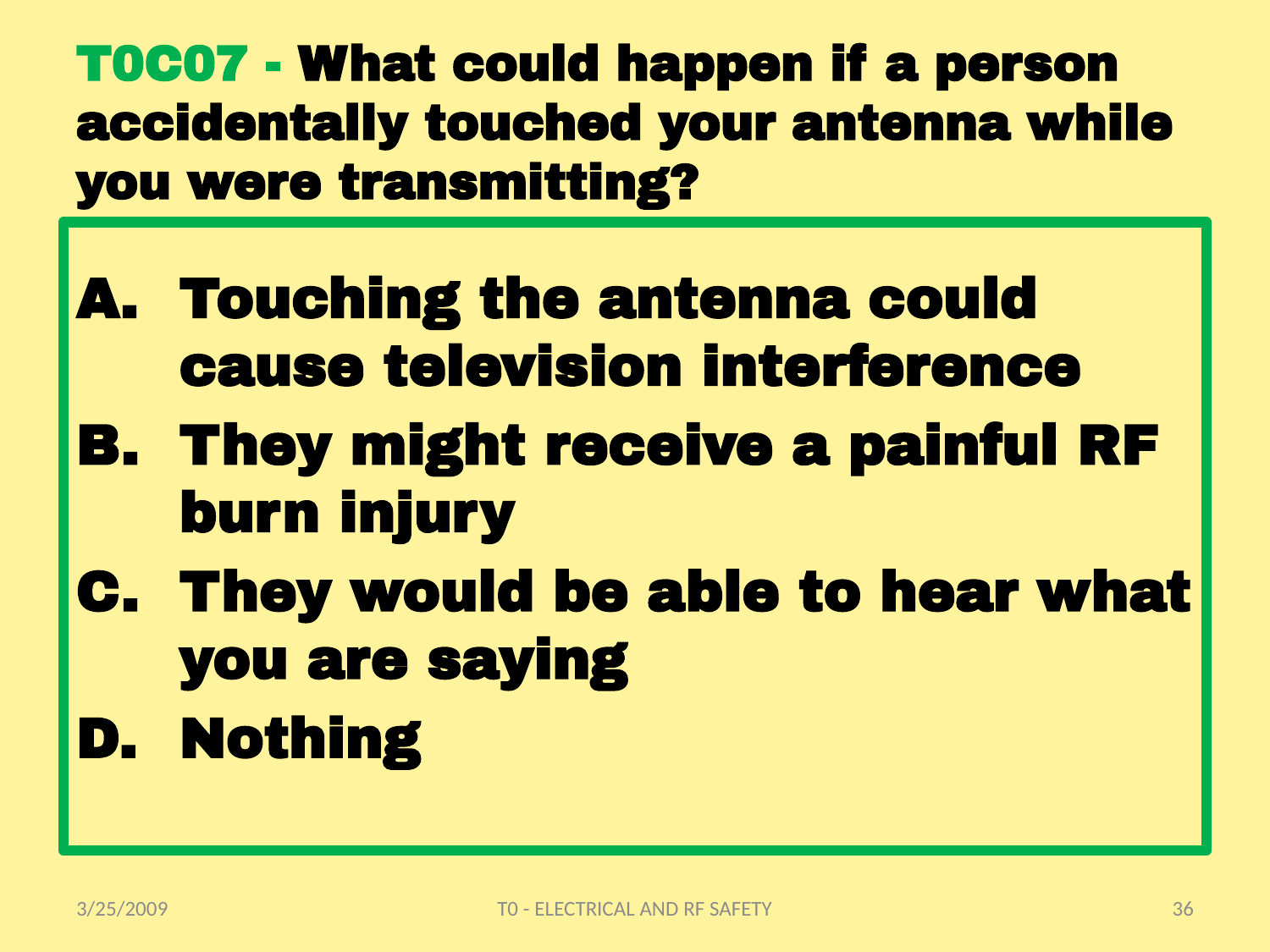

# T0C07 - What could happen if a person accidentally touched your antenna while you were transmitting?

Touching the antenna could cause television interference
They might receive a painful RF burn injury
They would be able to hear what you are saying
Nothing
3/25/2009
T0 - ELECTRICAL AND RF SAFETY
36